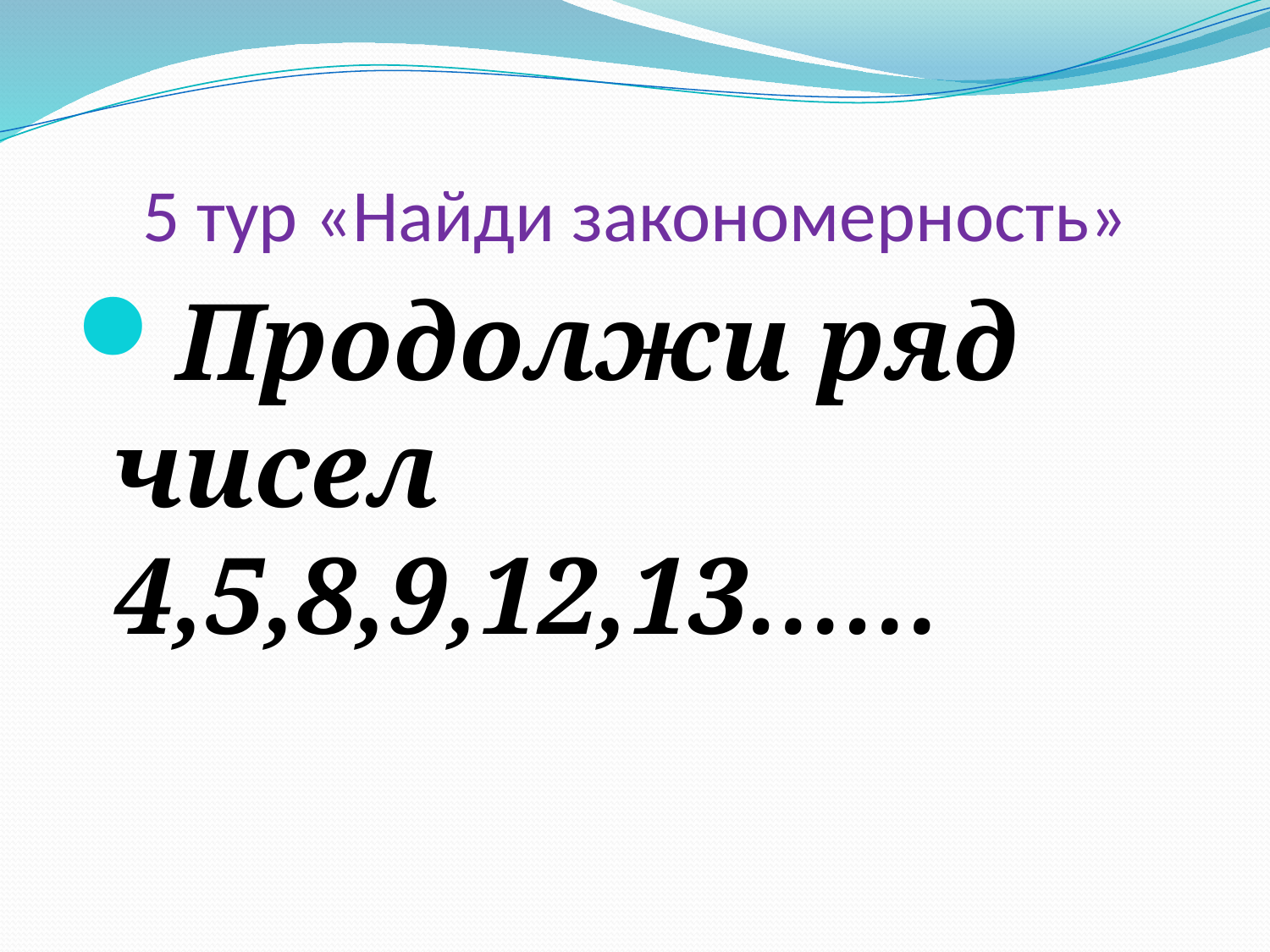

# 5 тур «Найди закономерность»
Продолжи ряд чисел  4,5,8,9,12,13……